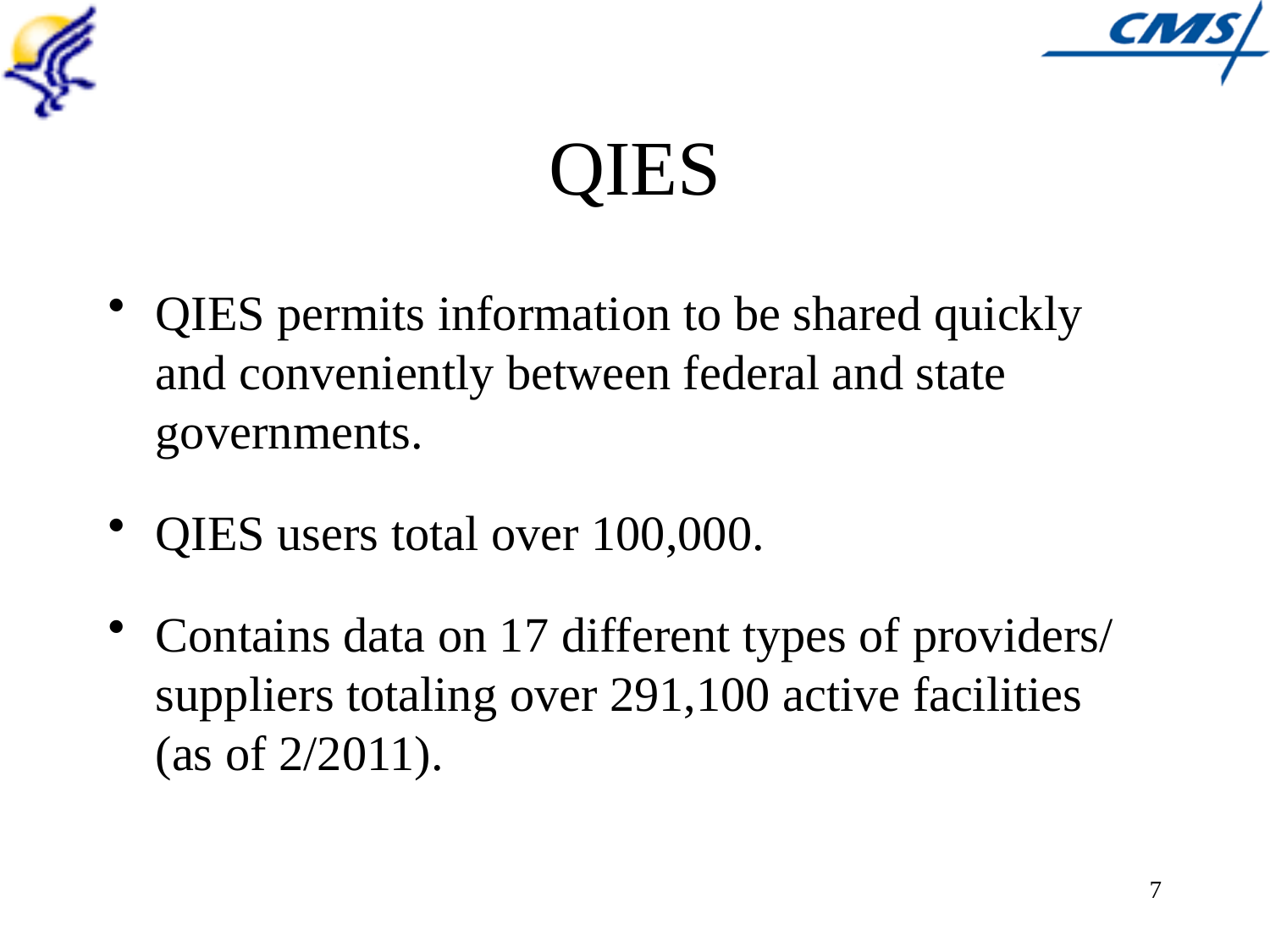

# QIES
QIES permits information to be shared quickly and conveniently between federal and state governments.
QIES users total over 100,000.
Contains data on 17 different types of providers/ suppliers totaling over 291,100 active facilities (as of 2/2011).
7